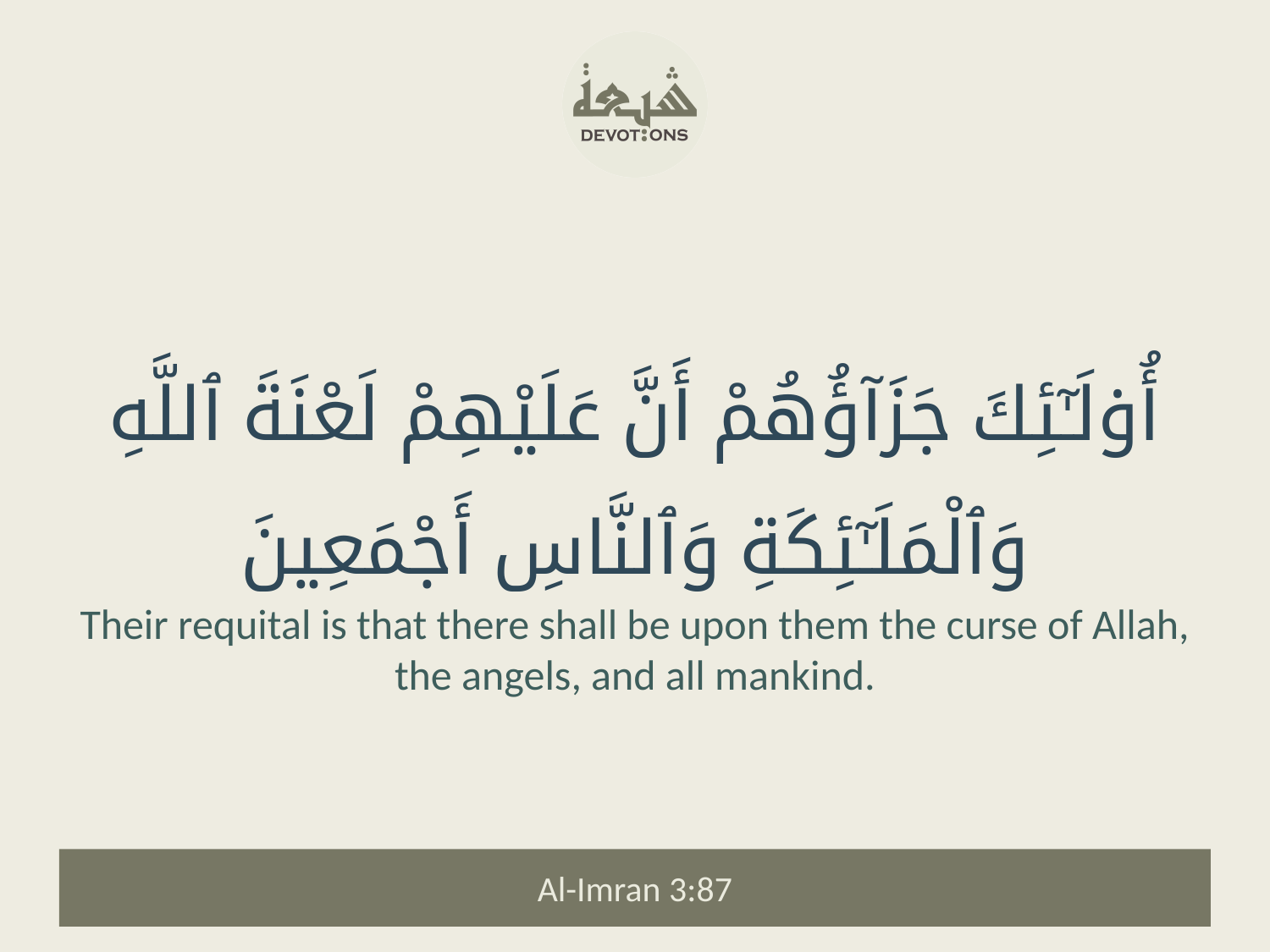

أُو۟لَـٰٓئِكَ جَزَآؤُهُمْ أَنَّ عَلَيْهِمْ لَعْنَةَ ٱللَّهِ وَٱلْمَلَـٰٓئِكَةِ وَٱلنَّاسِ أَجْمَعِينَ
Their requital is that there shall be upon them the curse of Allah, the angels, and all mankind.
Al-Imran 3:87